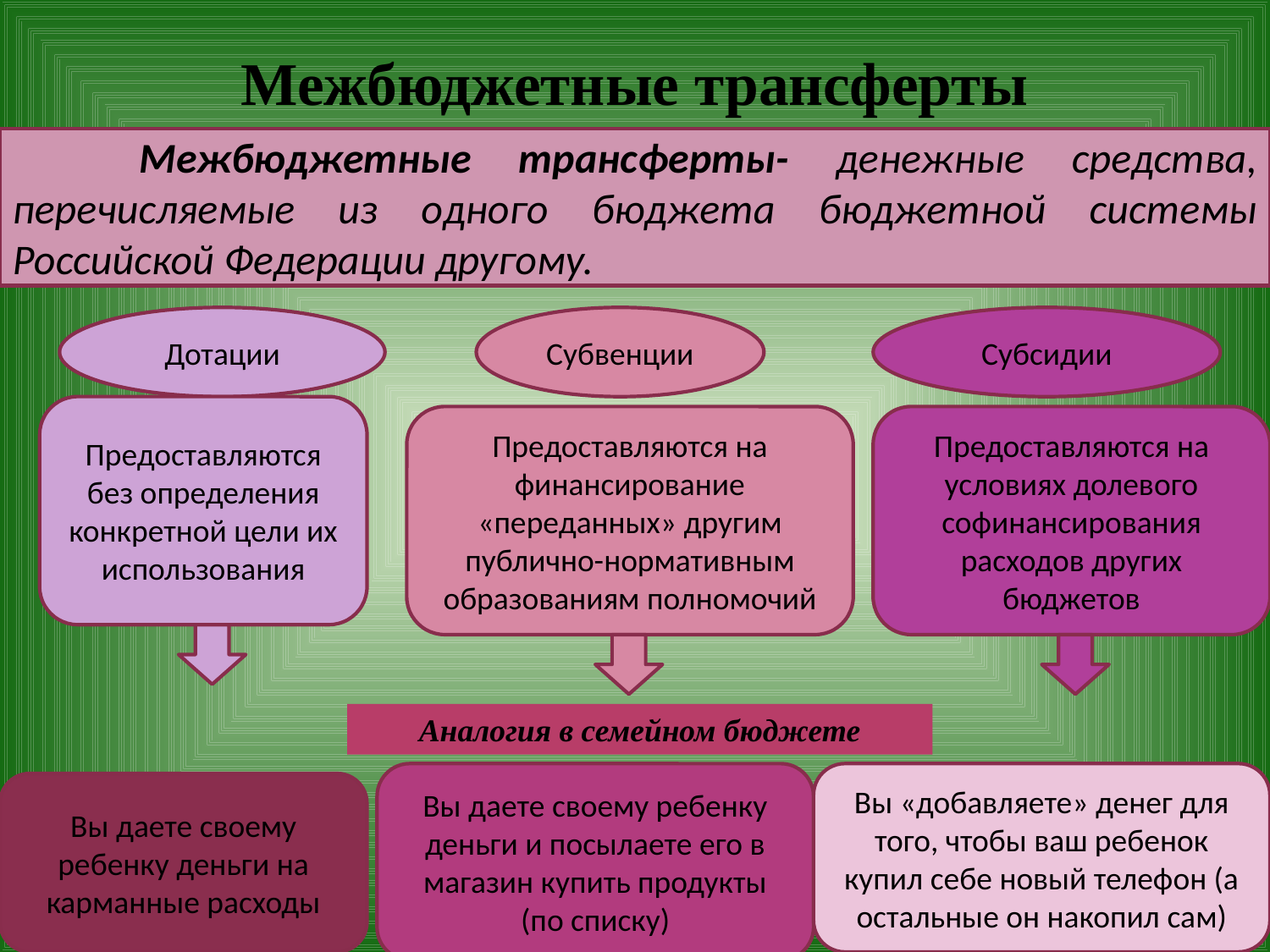

# Межбюджетные трансферты
	Межбюджетные трансферты- денежные средства, перечисляемые из одного бюджета бюджетной системы Российской Федерации другому.
Дотации
Субвенции
Субсидии
Предоставляются без определения конкретной цели их использования
Предоставляются на финансирование «переданных» другим публично-нормативным образованиям полномочий
Предоставляются на условиях долевого софинансирования расходов других бюджетов

Аналогия в семейном бюджете
Вы даете своему ребенку деньги и посылаете его в магазин купить продукты (по списку)
Вы «добавляете» денег для того, чтобы ваш ребенок купил себе новый телефон (а остальные он накопил сам)
Вы даете своему ребенку деньги на карманные расходы